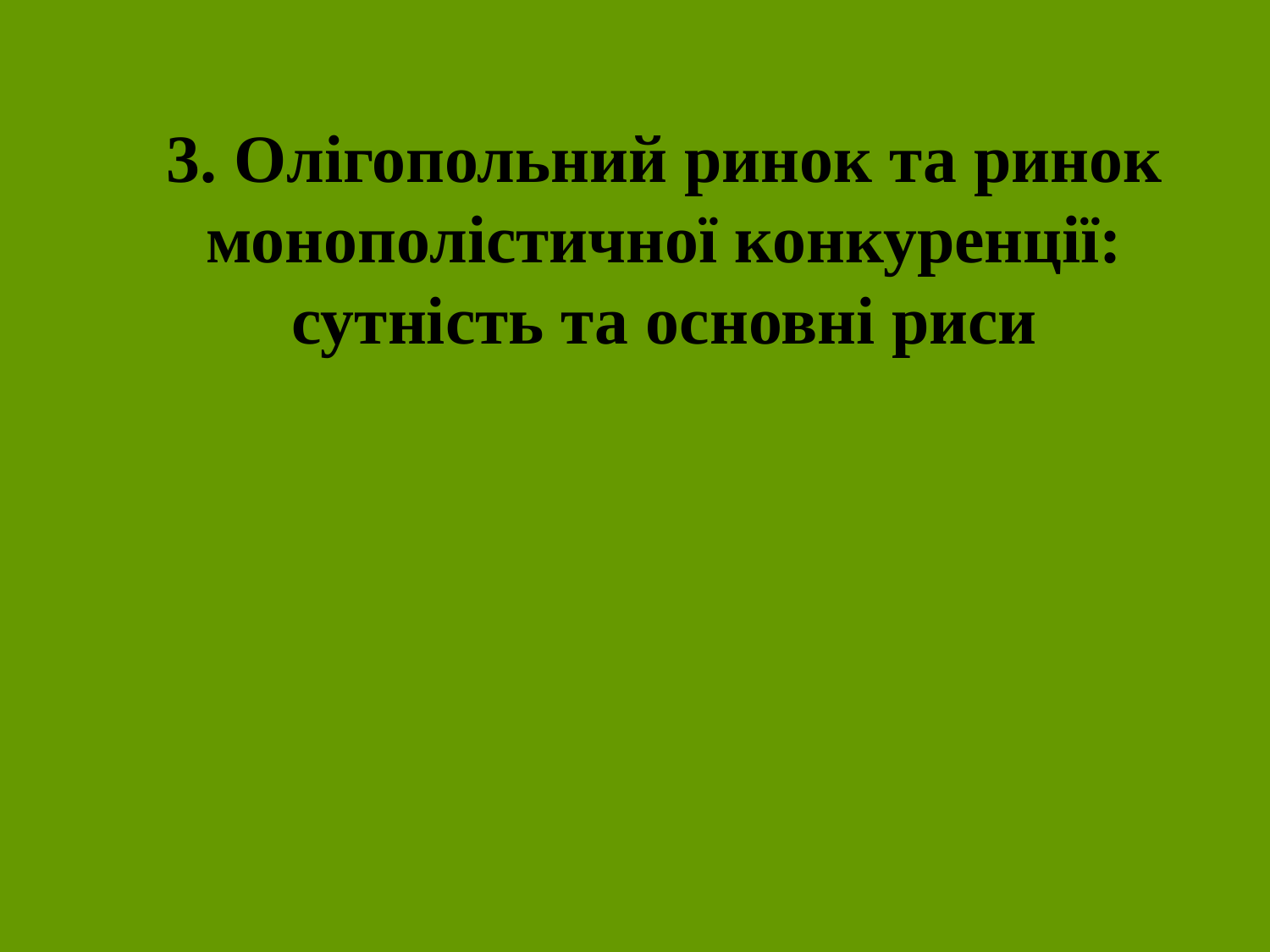

# 3. Олігопольний ринок та ринок монополістичної конкуренції: сутність та основні риси